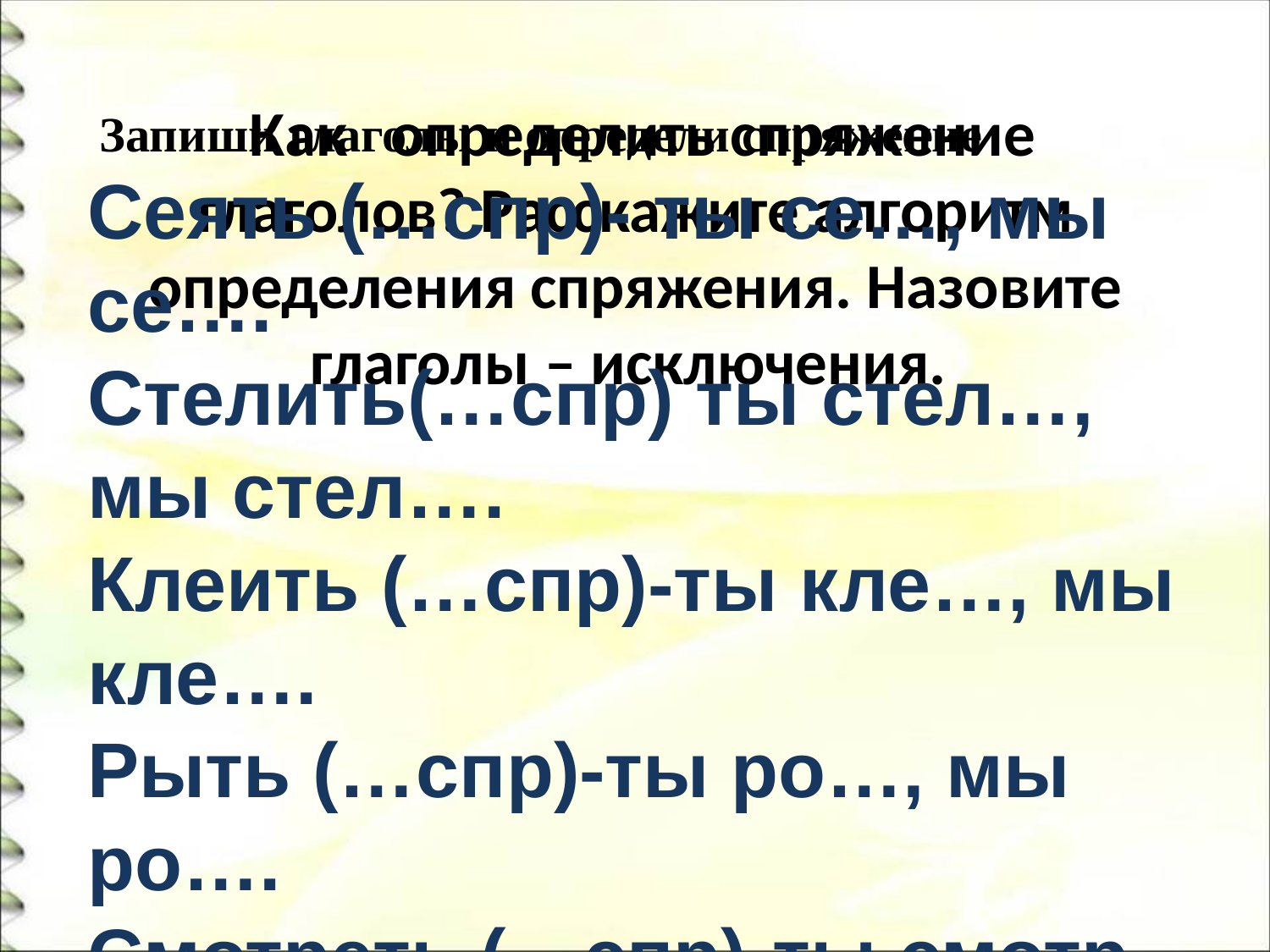

Как   определить спряжение глаголов? Расскажите алгоритм определения спряжения. Назовите глаголы – исключения.
 Запиши глаголы и определи спряжение
Сеять (…спр)- ты се…, мы се….
Стелить(…спр) ты стел…,  мы стел….
Клеить (…спр)-ты кле…, мы кле….
Рыть (…спр)-ты ро…, мы ро….
Смотреть (…спр)-ты смотр…, мы смотр…;